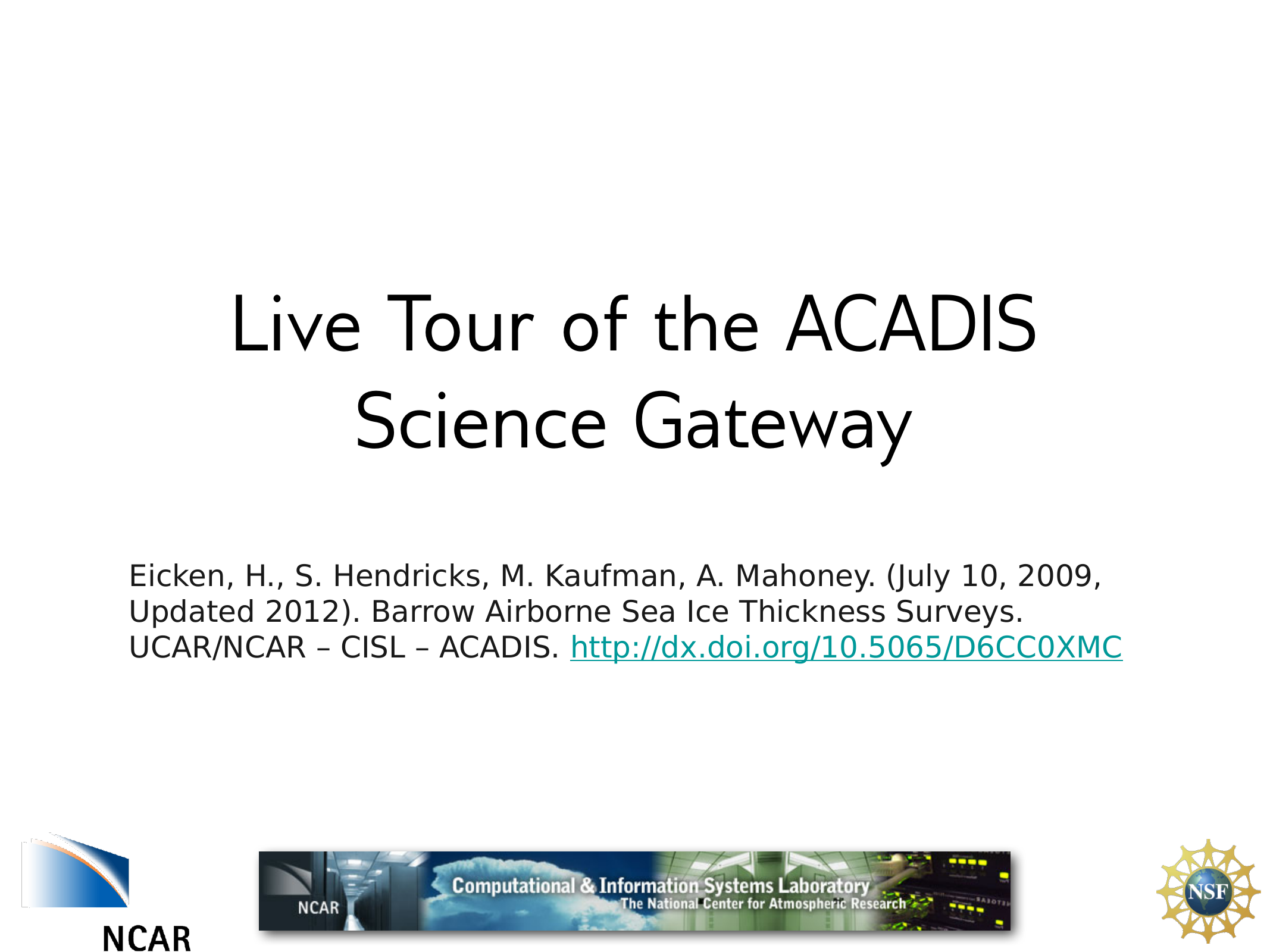

# Live Tour of the ACADIS Science Gateway
Eicken, H., S. Hendricks, M. Kaufman, A. Mahoney. (July 10, 2009, Updated 2012). Barrow Airborne Sea Ice Thickness Surveys. UCAR/NCAR – CISL – ACADIS. http://dx.doi.org/10.5065/D6CC0XMC